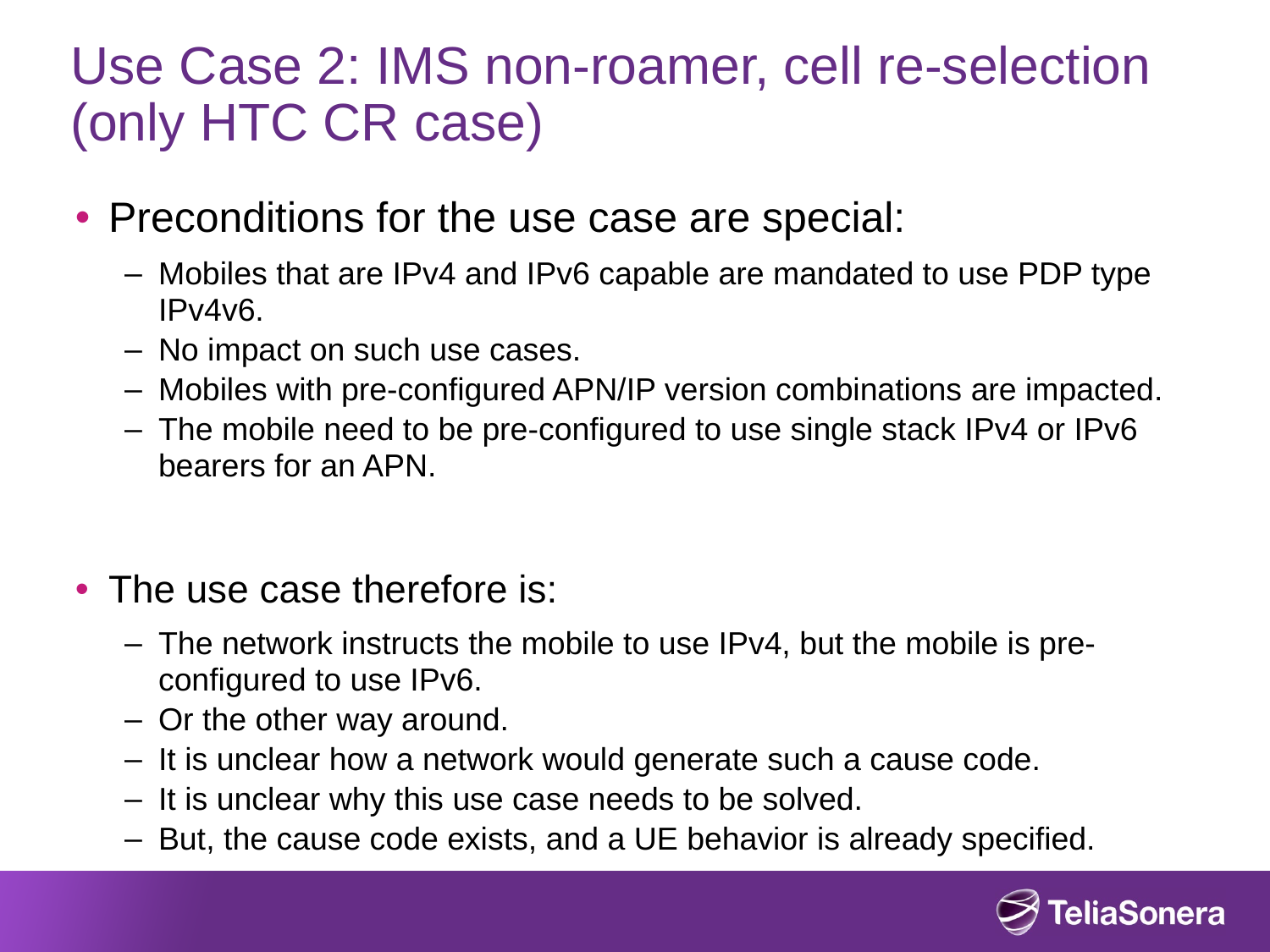

# Use Case 2: IMS non-roamer, cell re-selection (only HTC CR case)
Preconditions for the use case are special:
Mobiles that are IPv4 and IPv6 capable are mandated to use PDP type IPv4v6.
No impact on such use cases.
Mobiles with pre-configured APN/IP version combinations are impacted.
The mobile need to be pre-configured to use single stack IPv4 or IPv6 bearers for an APN.

The use case therefore is:
The network instructs the mobile to use IPv4, but the mobile is pre-configured to use IPv6.
Or the other way around.
It is unclear how a network would generate such a cause code.
It is unclear why this use case needs to be solved.
But, the cause code exists, and a UE behavior is already specified.